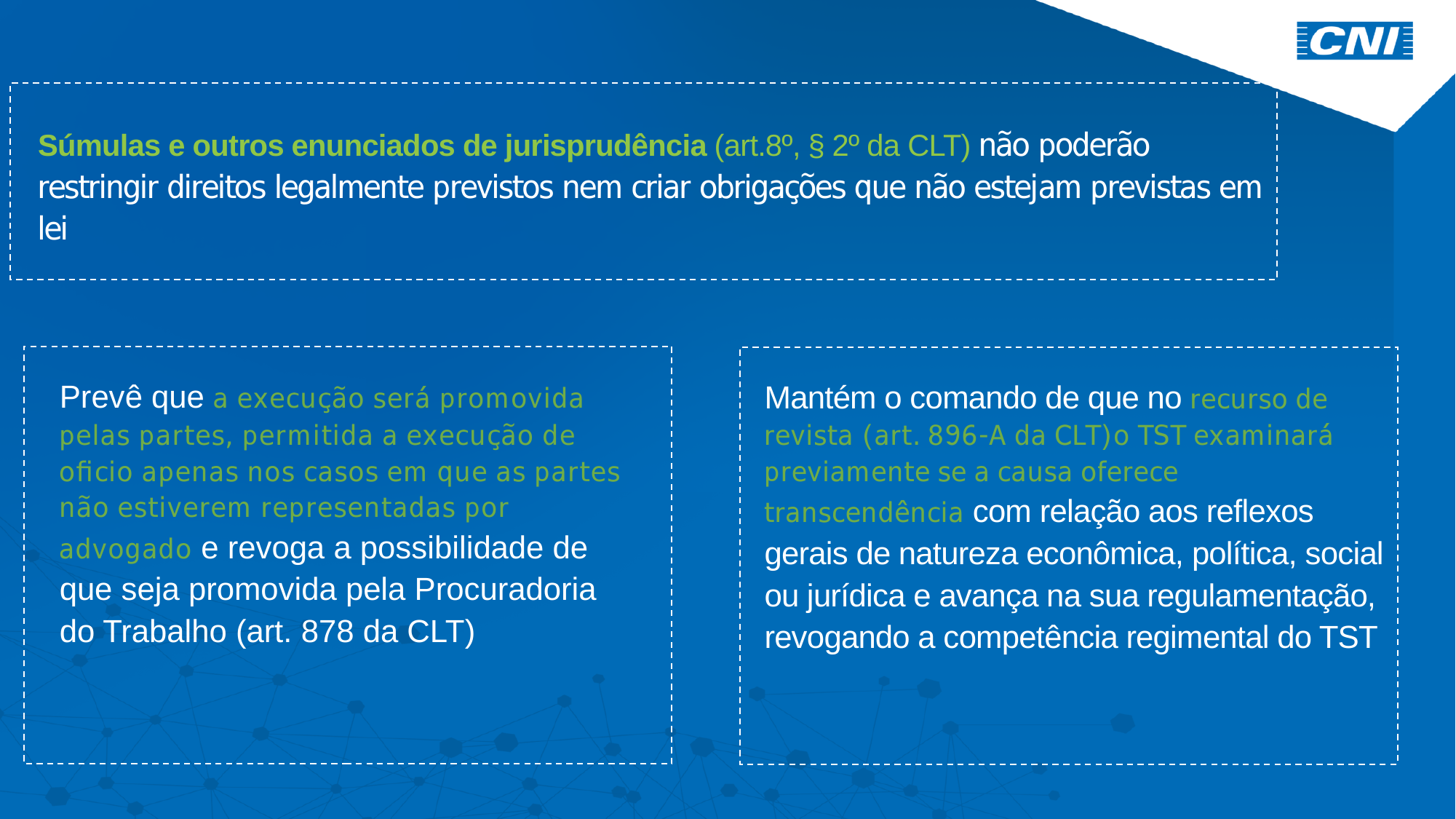

Súmulas e outros enunciados de jurisprudência (art.8º, § 2º da CLT) não poderão restringir direitos legalmente previstos nem criar obrigações que não estejam previstas em lei

Prevê que a execução será promovida pelas partes, permitida a execução de oficio apenas nos casos em que as partes não estiverem representadas por advogado e revoga a possibilidade de que seja promovida pela Procuradoria do Trabalho (art. 878 da CLT)
Mantém o comando de que no recurso de revista (art. 896-A da CLT)o TST examinará previamente se a causa oferece transcendência com relação aos reflexos gerais de natureza econômica, política, social ou jurídica e avança na sua regulamentação, revogando a competência regimental do TST